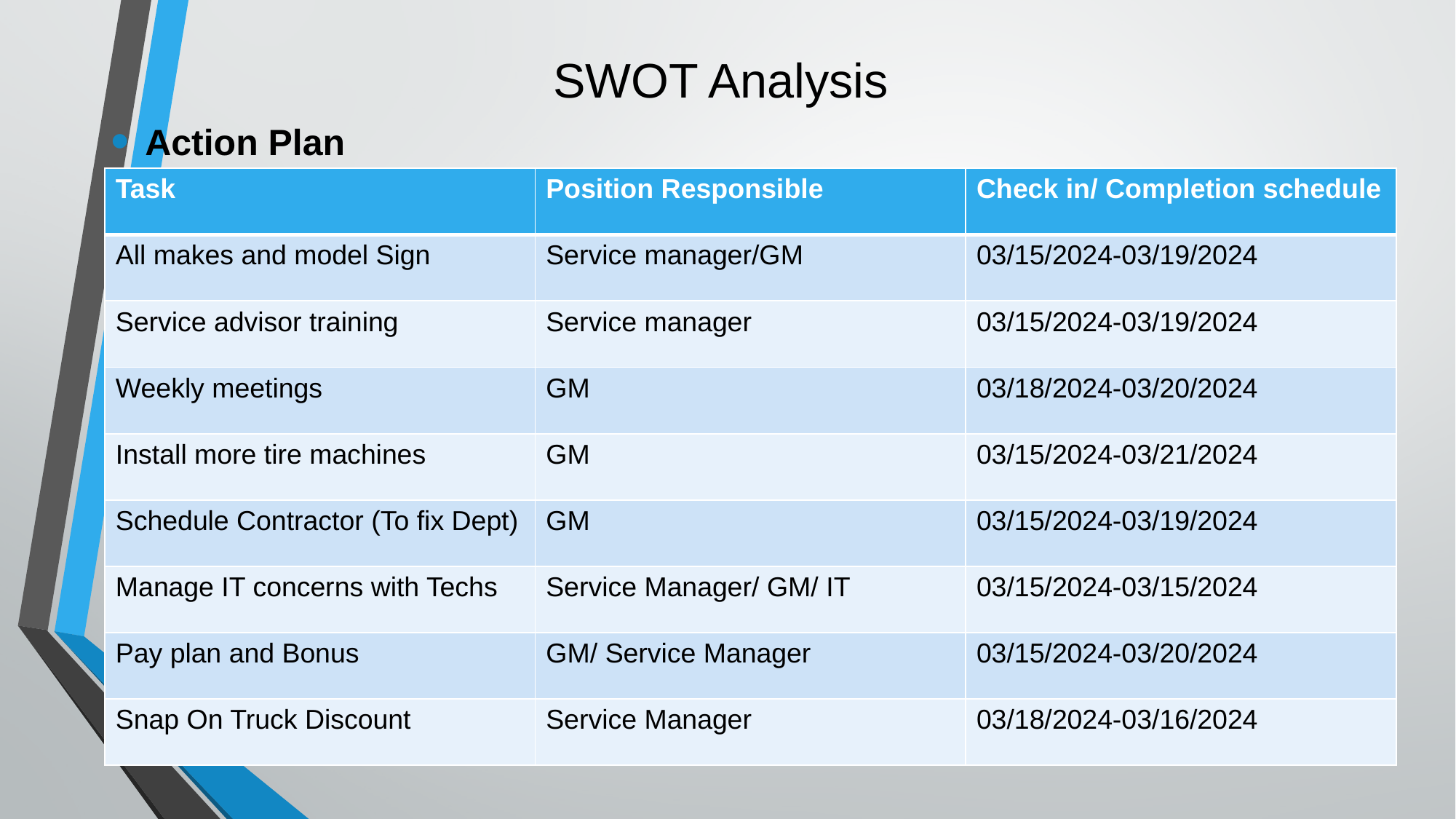

# SWOT Analysis
Action Plan

| Task | Position Responsible | Check in/ Completion schedule |
| --- | --- | --- |
| All makes and model Sign | Service manager/GM | 03/15/2024-03/19/2024 |
| Service advisor training | Service manager | 03/15/2024-03/19/2024 |
| Weekly meetings | GM | 03/18/2024-03/20/2024 |
| Install more tire machines | GM | 03/15/2024-03/21/2024 |
| Schedule Contractor (To fix Dept) | GM | 03/15/2024-03/19/2024 |
| Manage IT concerns with Techs | Service Manager/ GM/ IT | 03/15/2024-03/15/2024 |
| Pay plan and Bonus | GM/ Service Manager | 03/15/2024-03/20/2024 |
| Snap On Truck Discount | Service Manager | 03/18/2024-03/16/2024 |